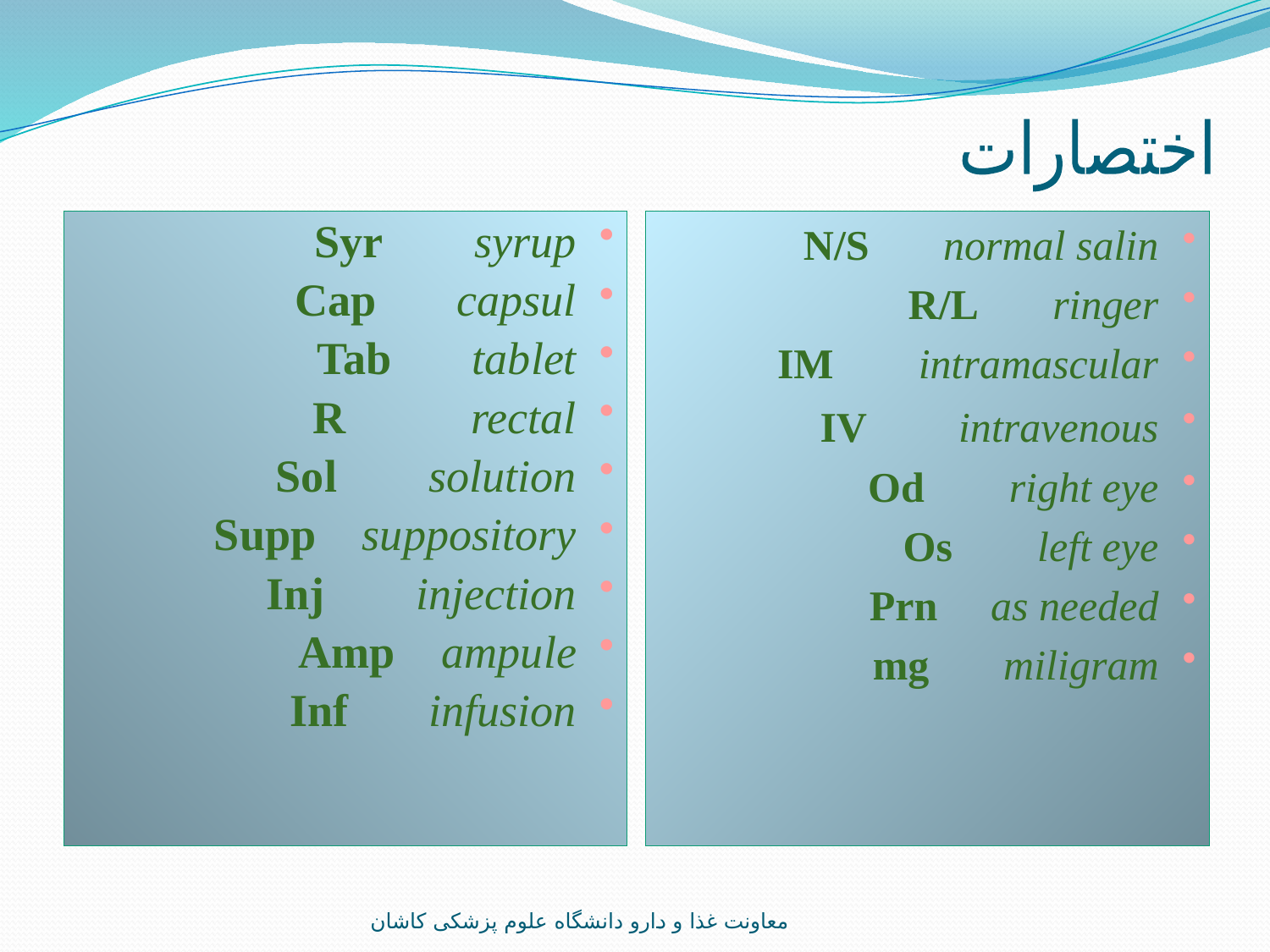

اختصارات
Syr        syrup
Cap       capsul
Tab       tablet
R           rectal
Sol        solution
Supp    suppository
Inj        injection
Amp    ampule
Inf       infusion

N/S       normal salin
R/L       ringer
IM        intramascular
IV        intravenous
Od        right eye
Os        left eye
Prn     as needed
mg       miligram

معاونت غذا و دارو دانشگاه علوم پزشکی کاشان